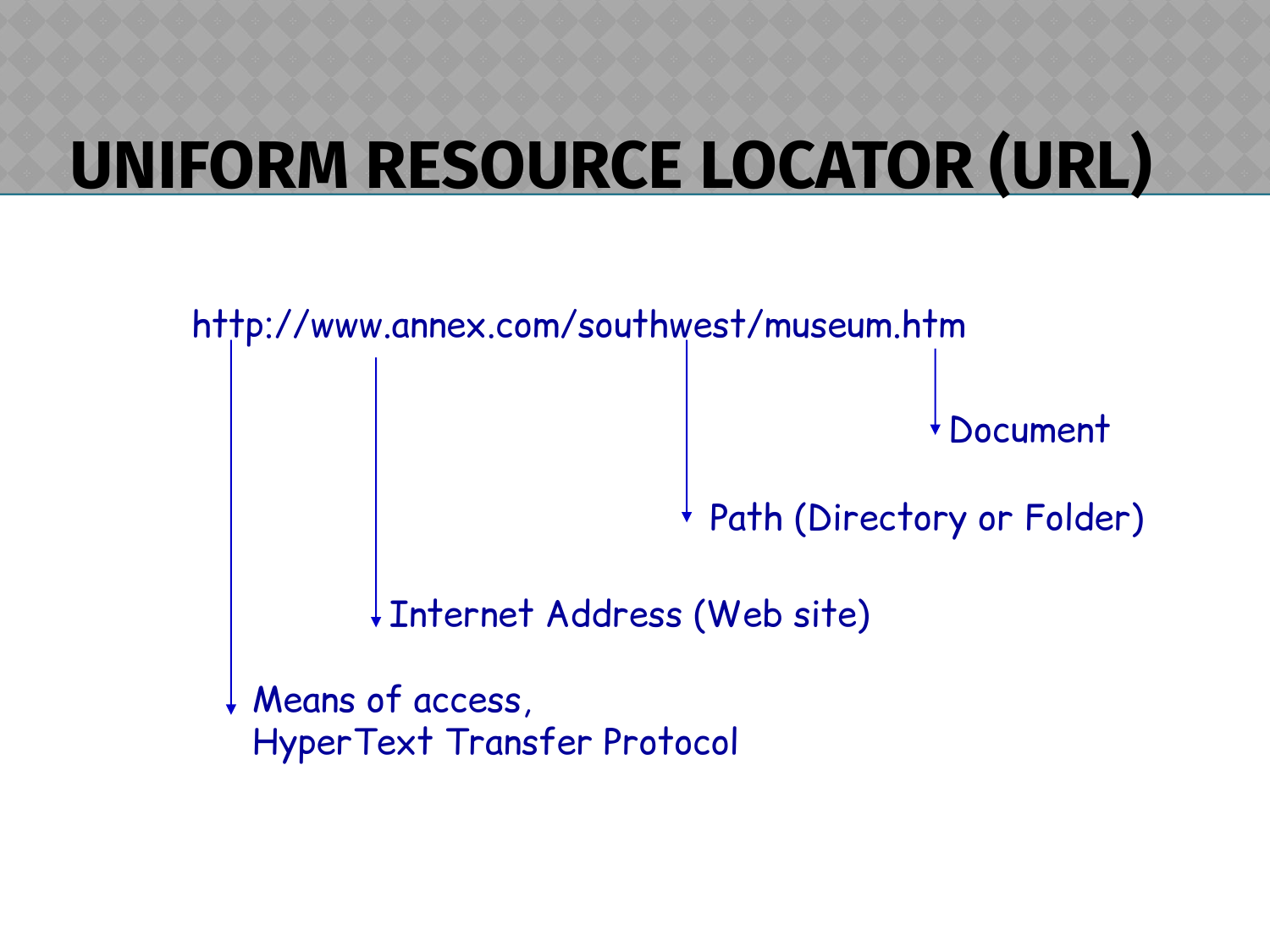

# Uniform Resource Locator (URL)
http://www.annex.com/southwest/museum.htm

Document
Path (Directory or Folder)
Internet Address (Web site)
Means of access,
HyperText Transfer Protocol